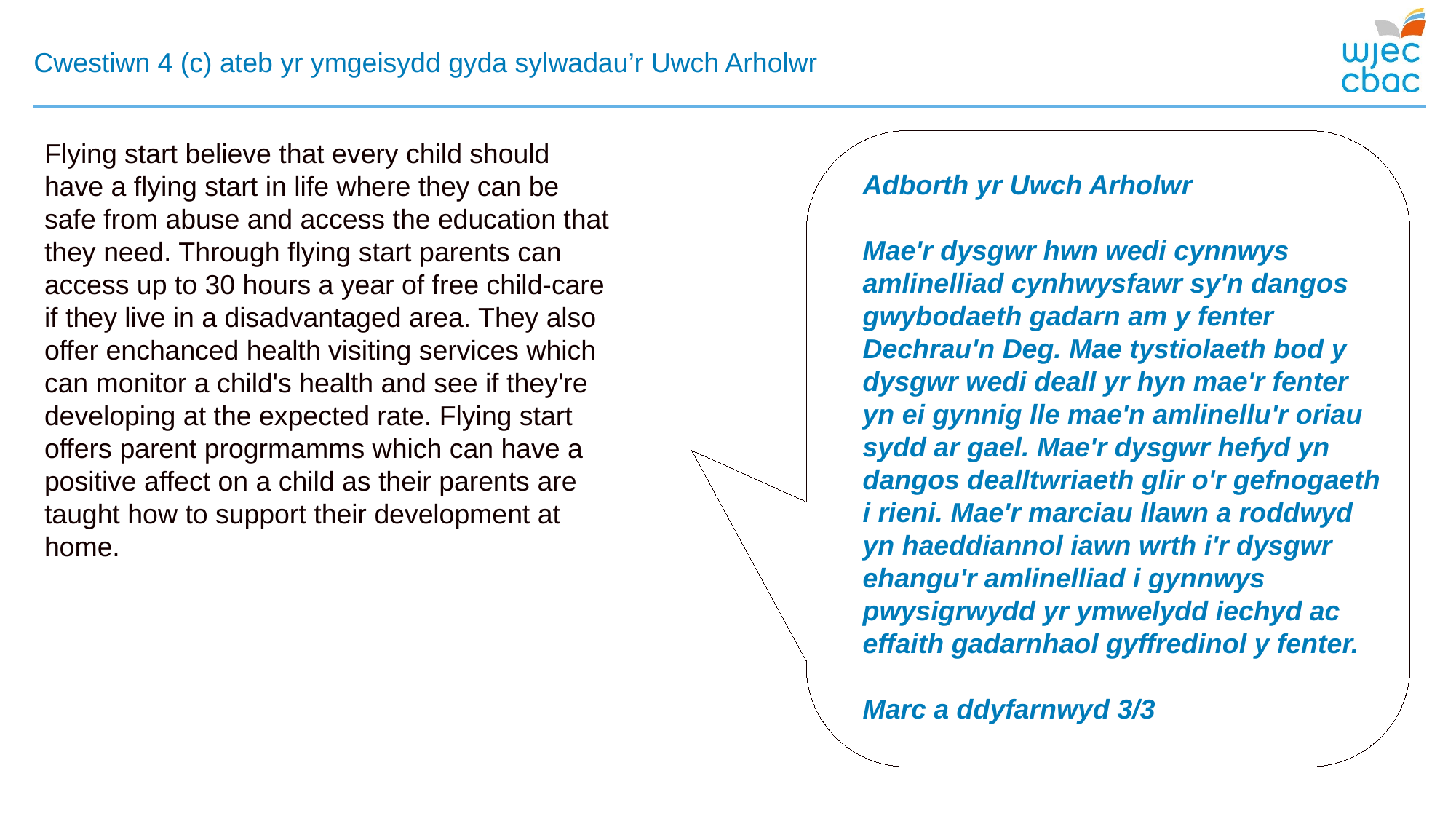

# Cwestiwn 4 (c) ateb yr ymgeisydd gyda sylwadau’r Uwch Arholwr
Flying start believe that every child should have a flying start in life where they can be safe from abuse and access the education that they need. Through flying start parents can access up to 30 hours a year of free child-care if they live in a disadvantaged area. They also offer enchanced health visiting services which can monitor a child's health and see if they're developing at the expected rate. Flying start offers parent progrmamms which can have a positive affect on a child as their parents are taught how to support their development at home.

Adborth yr Uwch Arholwr
Mae'r dysgwr hwn wedi cynnwys amlinelliad cynhwysfawr sy'n dangos gwybodaeth gadarn am y fenter Dechrau'n Deg. Mae tystiolaeth bod y dysgwr wedi deall yr hyn mae'r fenter yn ei gynnig lle mae'n amlinellu'r oriau sydd ar gael. Mae'r dysgwr hefyd yn dangos dealltwriaeth glir o'r gefnogaeth i rieni. Mae'r marciau llawn a roddwyd yn haeddiannol iawn wrth i'r dysgwr ehangu'r amlinelliad i gynnwys pwysigrwydd yr ymwelydd iechyd ac effaith gadarnhaol gyffredinol y fenter.

Marc a ddyfarnwyd 3/3